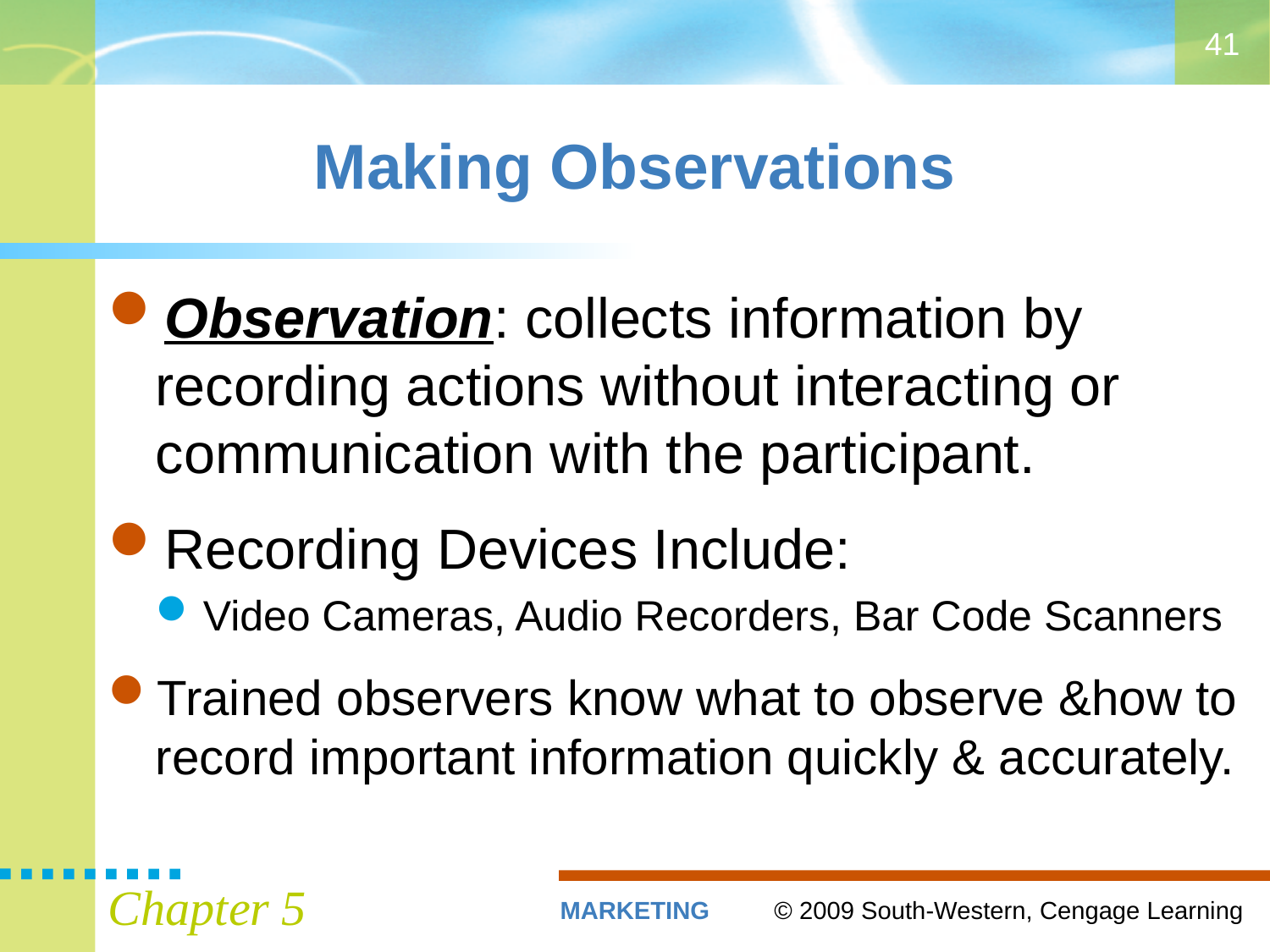

41
# Making Observations
Observation: collects information by recording actions without interacting or communication with the participant.
Recording Devices Include:
Video Cameras, Audio Recorders, Bar Code Scanners
Trained observers know what to observe &how to record important information quickly & accurately.
Chapter 5